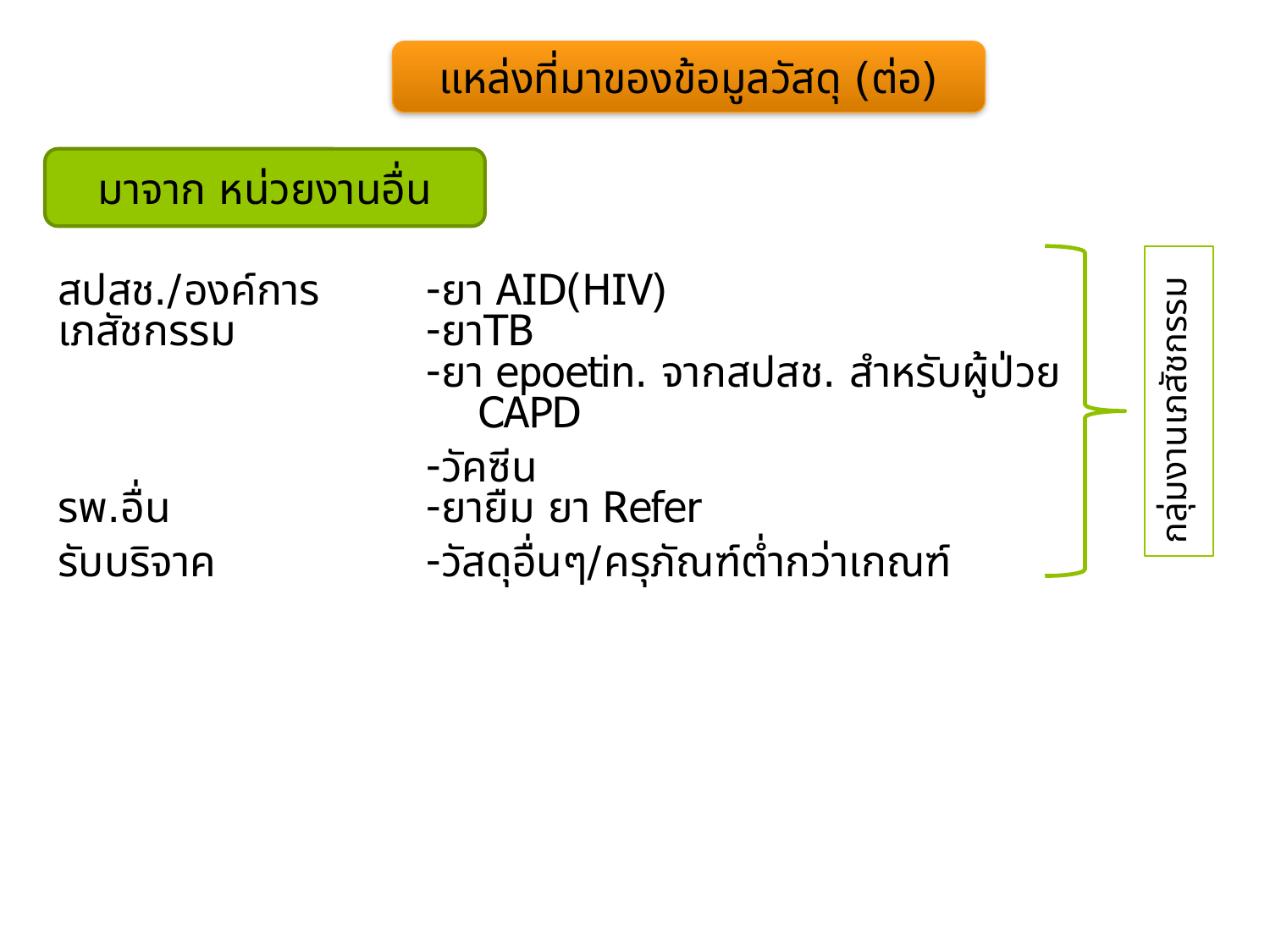

แหล่งที่มาของข้อมูลวัสดุ (ต่อ)

มาจาก หน่วยงานอื่น

กลุ่มงานเภสัชกรรม
| สปสช./องค์การเภสัชกรรม | -ยา AID(HIV) -ยาTB -ยา epoetin. จากสปสช. สำหรับผู้ป่วย CAPD |
| --- | --- |
| รพ.อื่น | -วัคซีน -ยายืม ยา Refer |
| รับบริจาค | -วัสดุอื่นๆ/ครุภัณฑ์ต่ำกว่าเกณฑ์ |